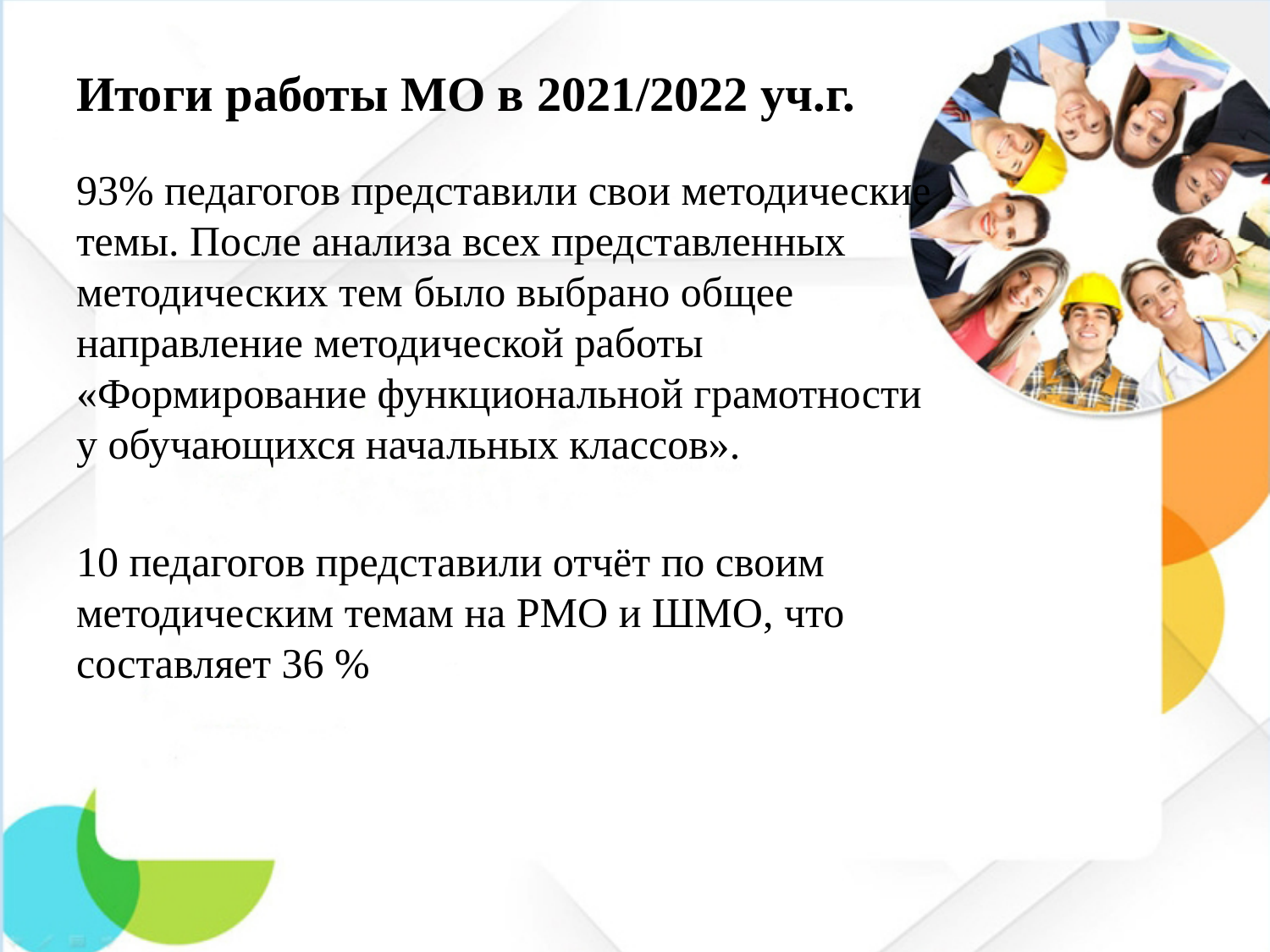

# Итоги работы МО в 2021/2022 уч.г.
93% педагогов представили свои методические темы. После анализа всех представленных методических тем было выбрано общее направление методической работы «Формирование функциональной грамотности у обучающихся начальных классов».

10 педагогов представили отчёт по своим методическим темам на РМО и ШМО, что составляет 36 %